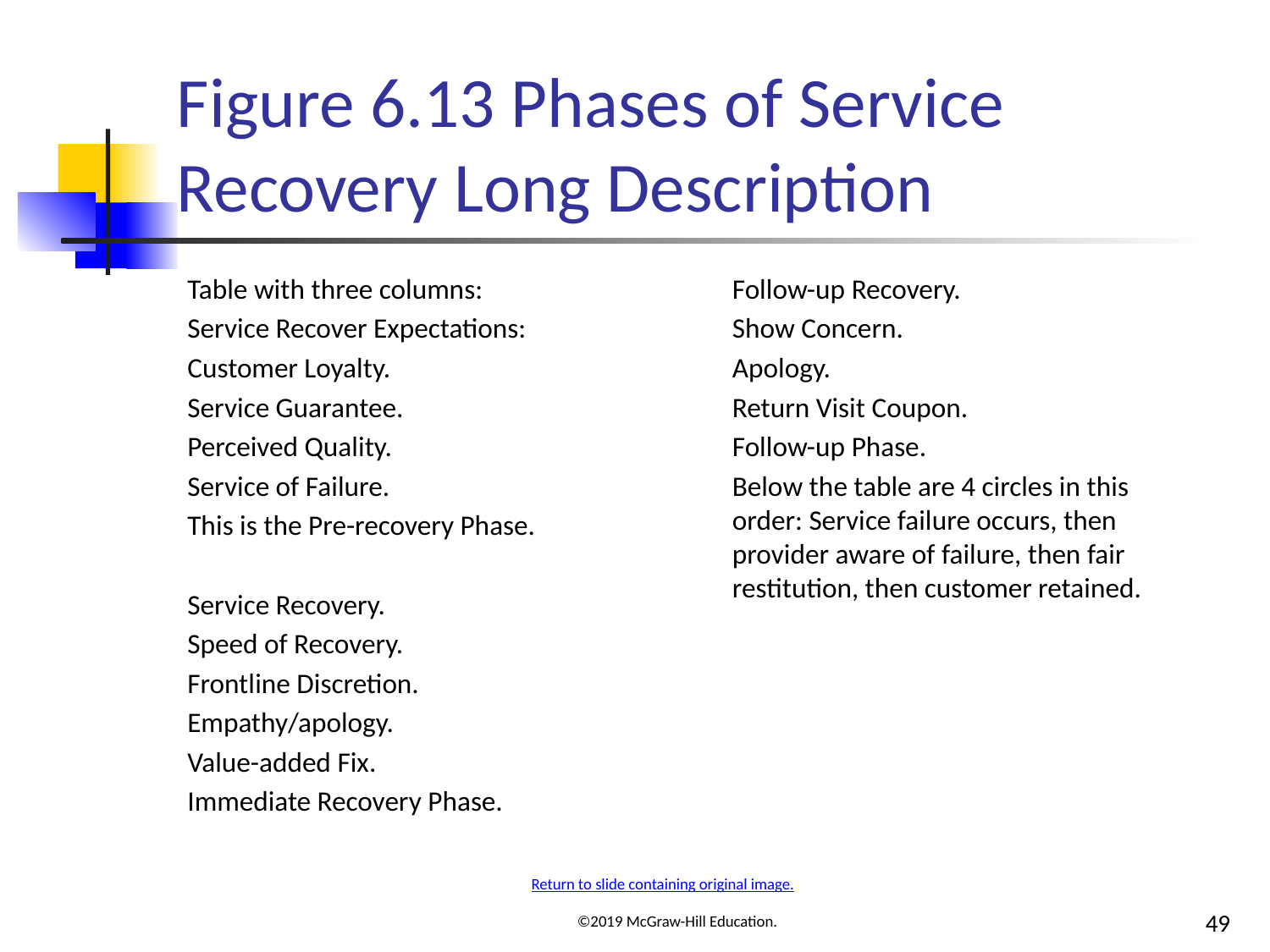

# Figure 6.13 Phases of Service Recovery Long Description
Table with three columns:
Service Recover Expectations:
Customer Loyalty.
Service Guarantee.
Perceived Quality.
Service of Failure.
This is the Pre-recovery Phase.

Service Recovery.
Speed of Recovery.
Frontline Discretion.
Empathy/apology.
Value-added Fix.
Immediate Recovery Phase.
Follow-up Recovery.
Show Concern.
Apology.
Return Visit Coupon.
Follow-up Phase.
Below the table are 4 circles in this order: Service failure occurs, then provider aware of failure, then fair restitution, then customer retained.
Return to slide containing original image.